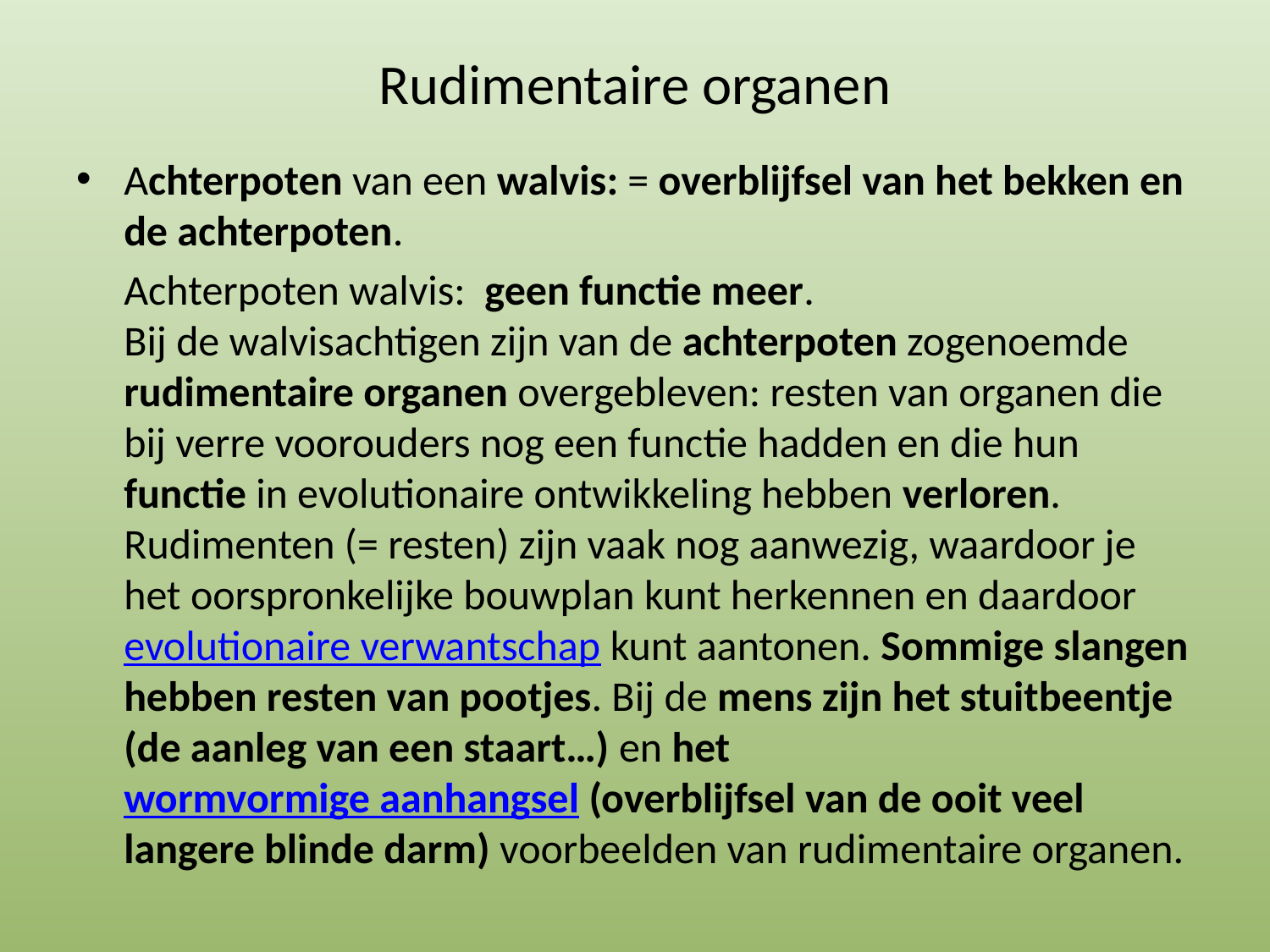

# Rudimentaire organen
Achterpoten van een walvis: = overblijfsel van het bekken en de achterpoten.
	Achterpoten walvis:  geen functie meer.
Bij de walvisachtigen zijn van de achterpoten zogenoemde rudimentaire organen overgebleven: resten van organen die bij verre voorouders nog een functie hadden en die hun functie in evolutionaire ontwikkeling hebben verloren. Rudimenten (= resten) zijn vaak nog aanwezig, waardoor je het oorspronkelijke bouwplan kunt herkennen en daardoor evolutionaire verwantschap kunt aantonen. Sommige slangen hebben resten van pootjes. Bij de mens zijn het stuitbeentje (de aanleg van een staart…) en het wormvormige aanhangsel (overblijfsel van de ooit veel langere blinde darm) voorbeelden van rudimentaire organen.